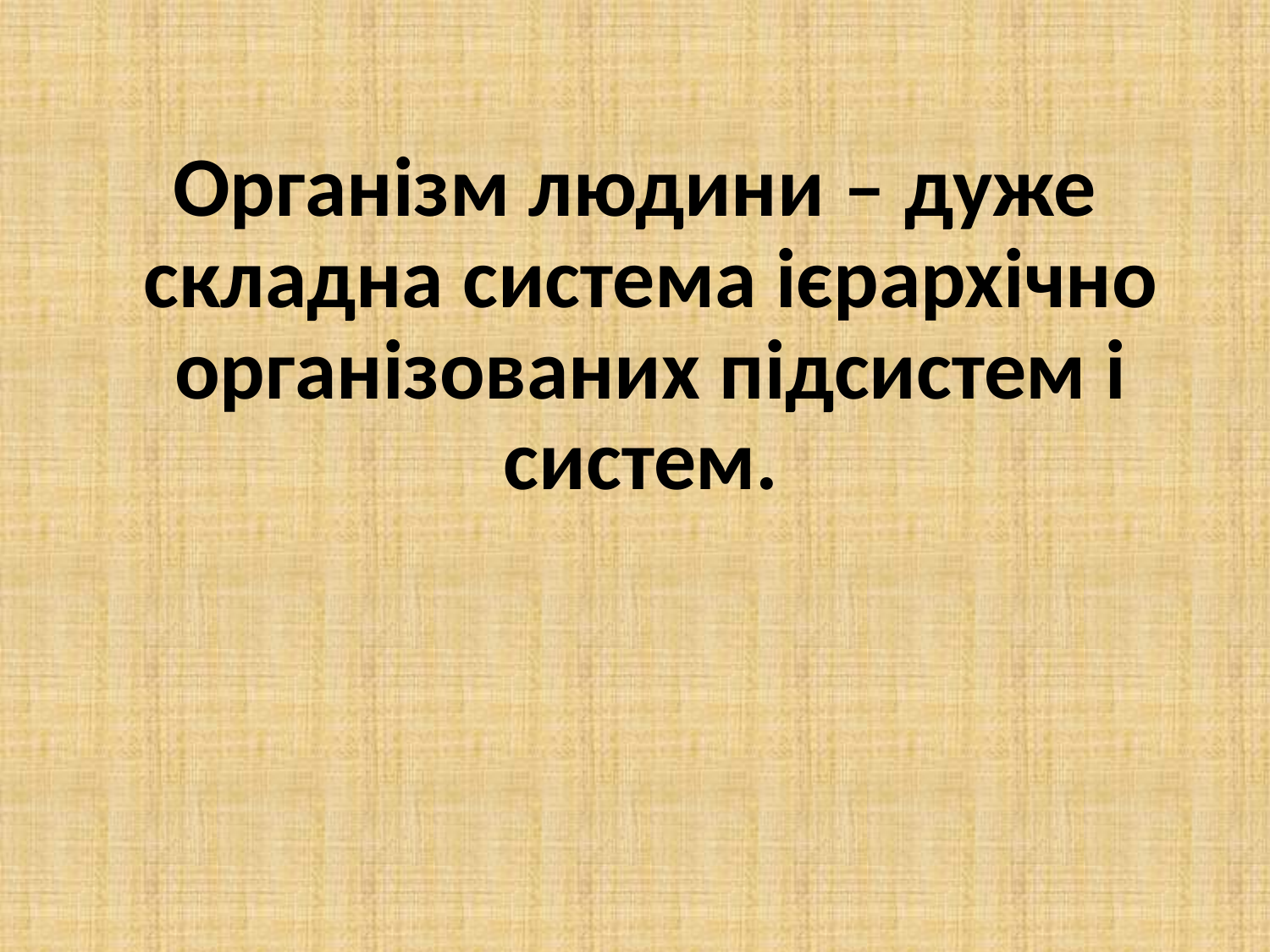

Організм людини – дуже складна система ієрархічно організованих підсистем і систем.